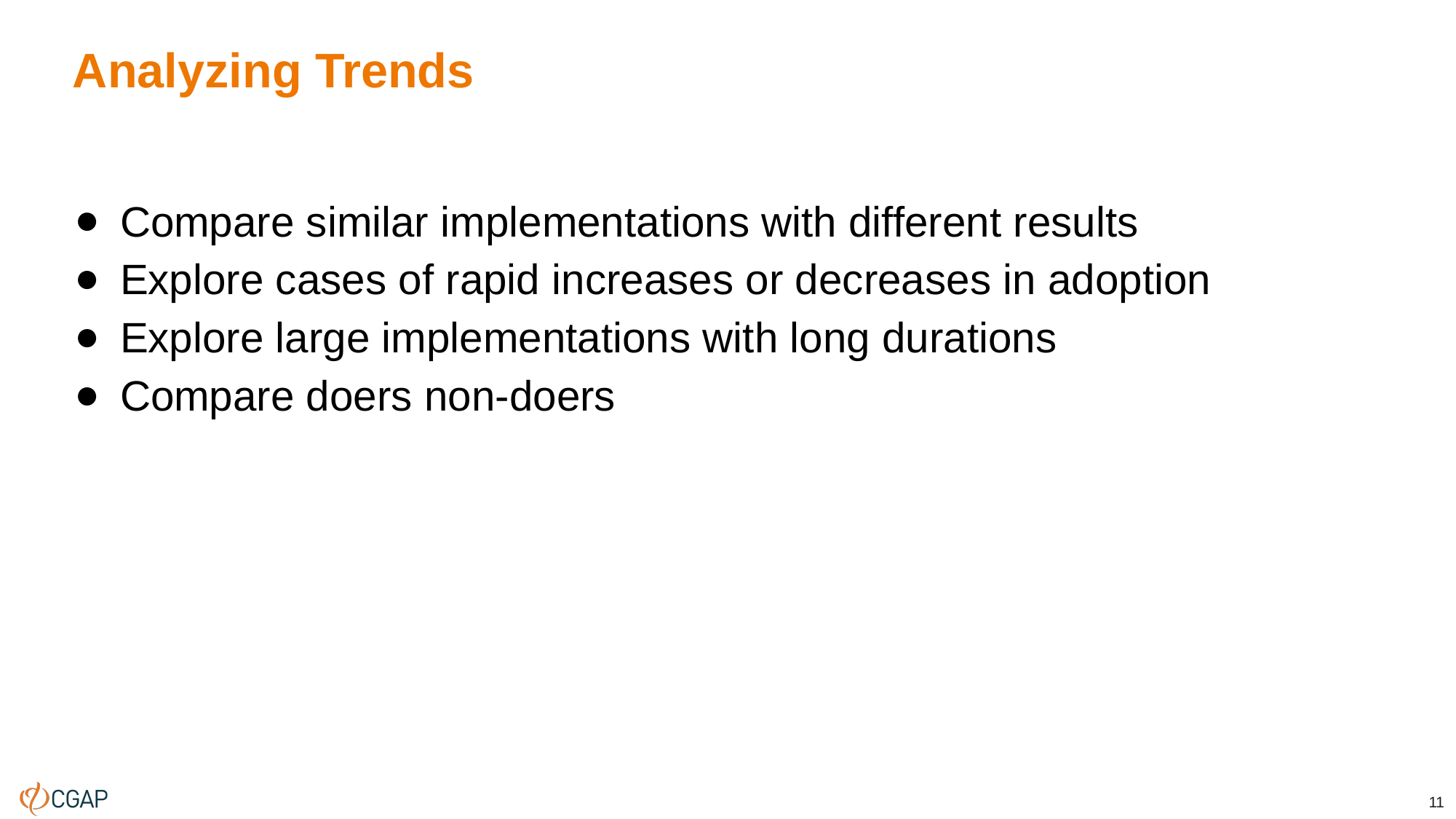

# Analyzing Trends
Compare similar implementations with different results
Explore cases of rapid increases or decreases in adoption
Explore large implementations with long durations
Compare doers non-doers

11